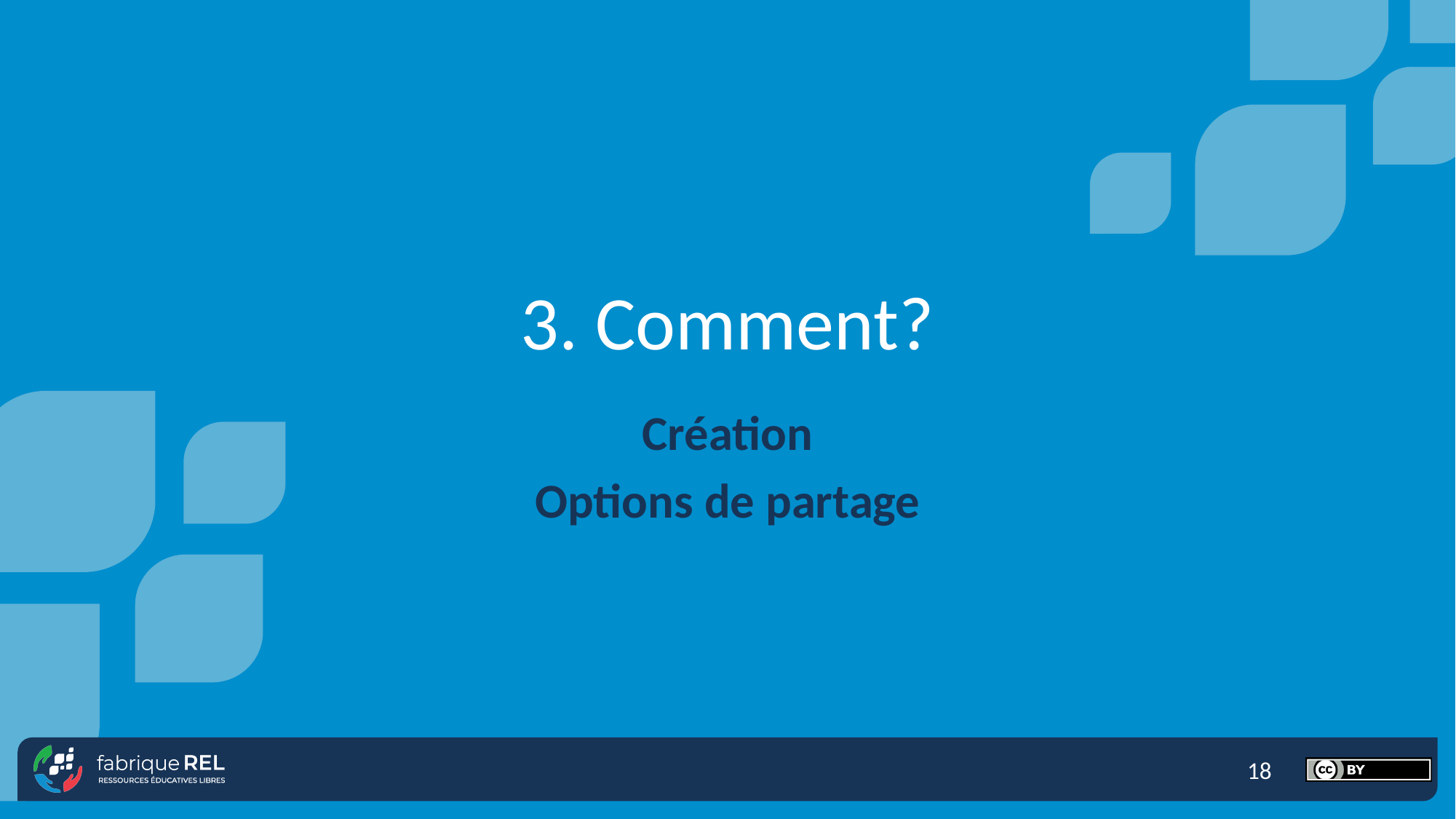

# 3. Comment?
Création
Options de partage
18